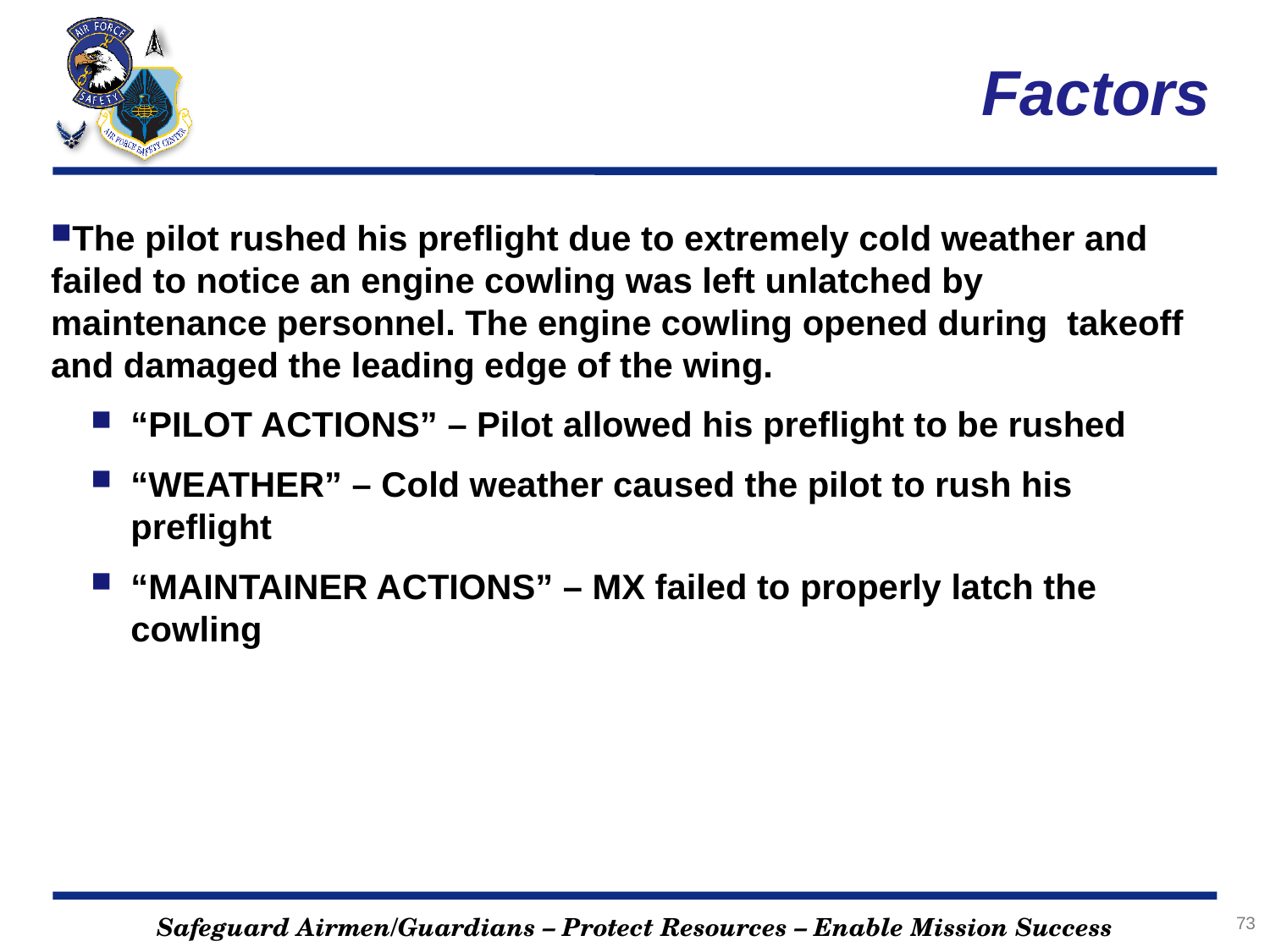

# Factors
The pilot rushed his preflight due to extremely cold weather and  failed to notice an engine cowling was left unlatched by  maintenance personnel. The engine cowling opened during  takeoff and damaged the leading edge of the wing.
“PILOT ACTIONS” – Pilot allowed his preflight to be rushed
“WEATHER” – Cold weather caused the pilot to rush his  preflight
“MAINTAINER ACTIONS” – MX failed to properly latch the  cowling

73